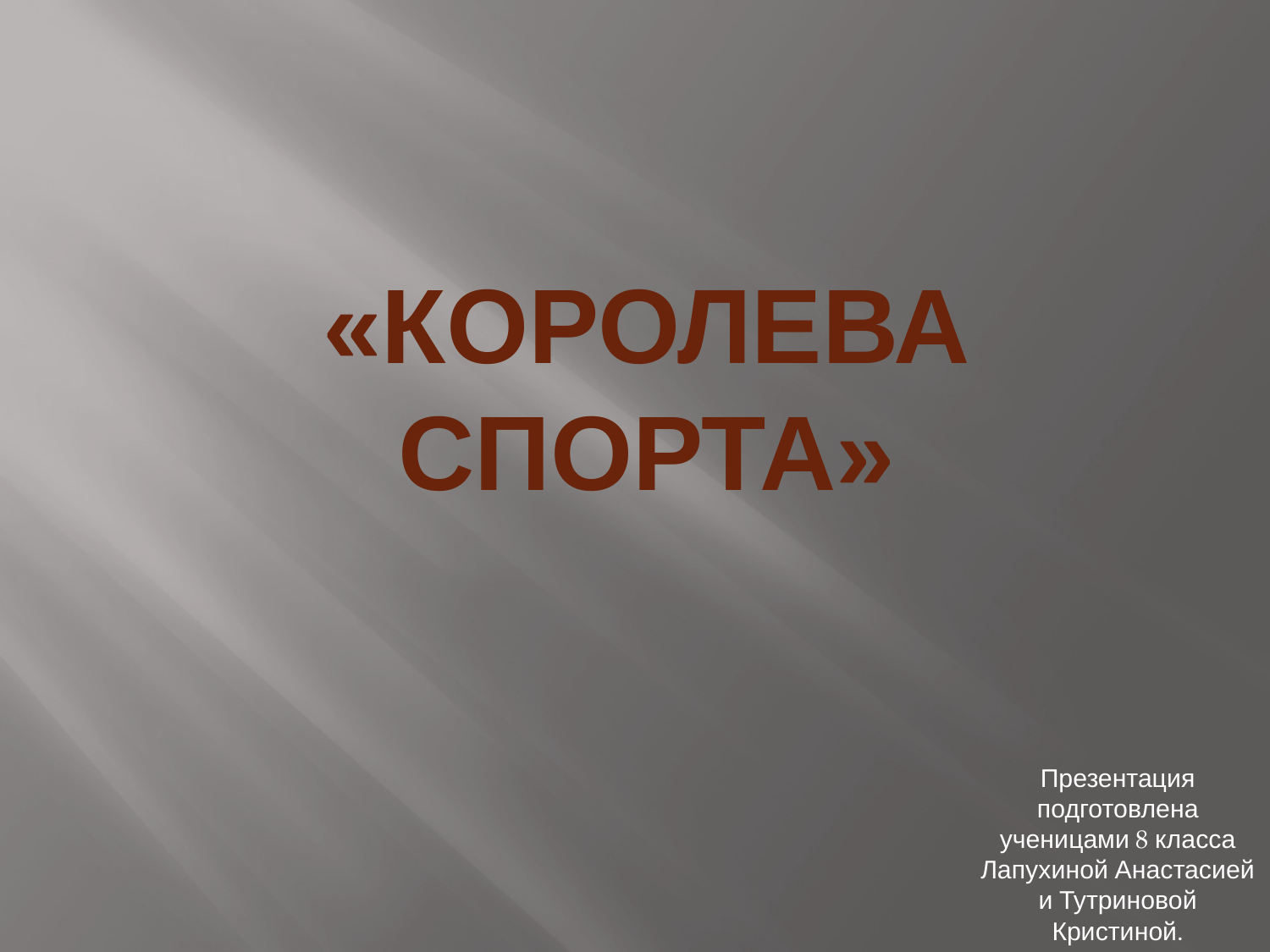

# «Королева спорта»
Презентация подготовлена ученицами 8 класса Лапухиной Анастасией и Тутриновой Кристиной.